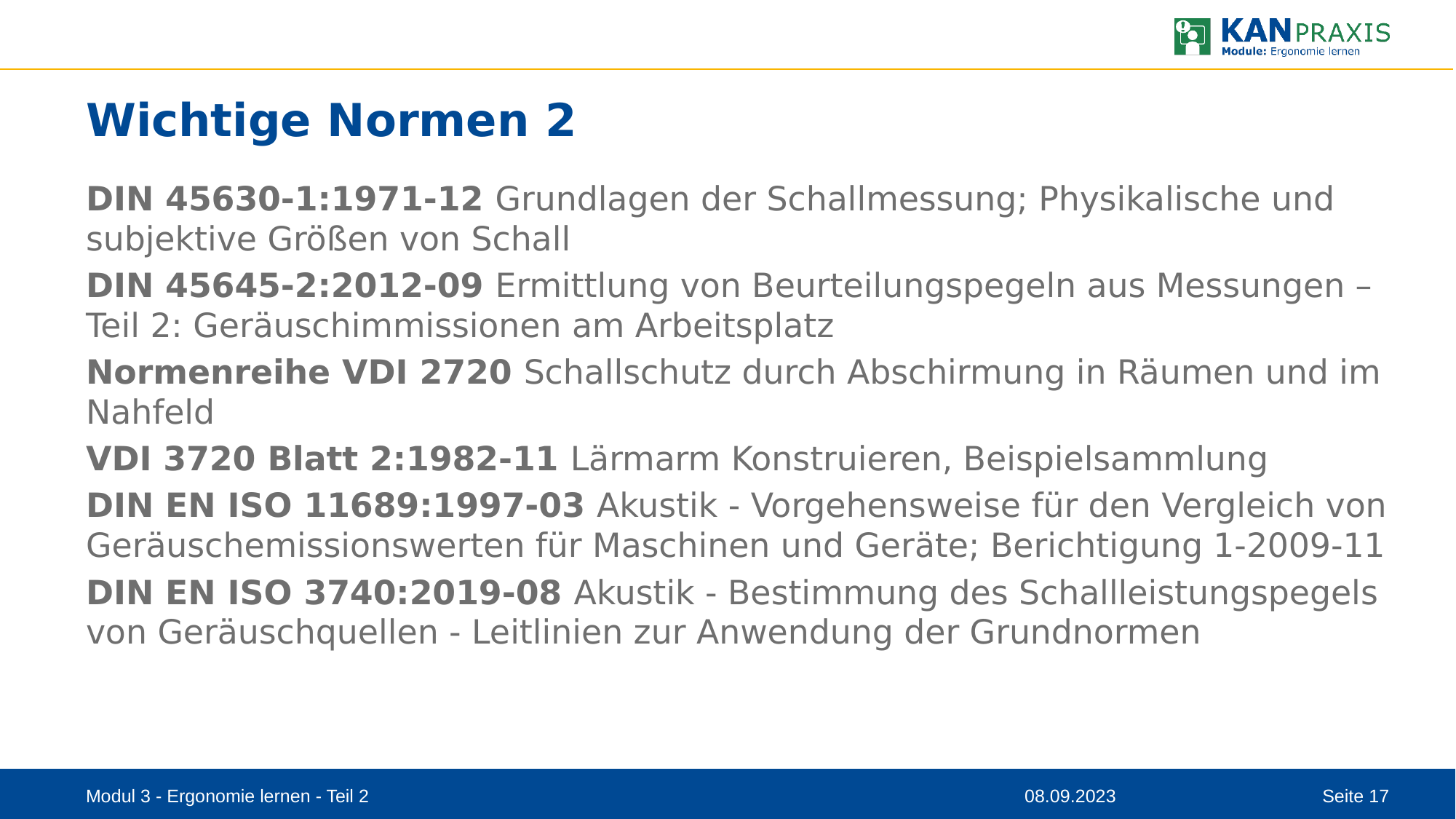

# Wichtige Normen 2
DIN 45630-1:1971-12 Grundlagen der Schallmessung; Physikalische und subjektive Größen von Schall
DIN 45645-2:2012-09 Ermittlung von Beurteilungspegeln aus Messungen – Teil 2: Geräuschimmissionen am Arbeitsplatz
Normenreihe VDI 2720 Schallschutz durch Abschirmung in Räumen und im Nahfeld
VDI 3720 Blatt 2:1982-11 Lärmarm Konstruieren, Beispielsammlung
DIN EN ISO 11689:1997-03 Akustik - Vorgehensweise für den Vergleich von Geräuschemissionswerten für Maschinen und Geräte; Berichtigung 1-2009-11
DIN EN ISO 3740:2019-08 Akustik - Bestimmung des Schallleistungspegels von Geräuschquellen - Leitlinien zur Anwendung der Grundnormen

Modul 3 - Ergonomie lernen - Teil 2
08.09.2023
Seite 17